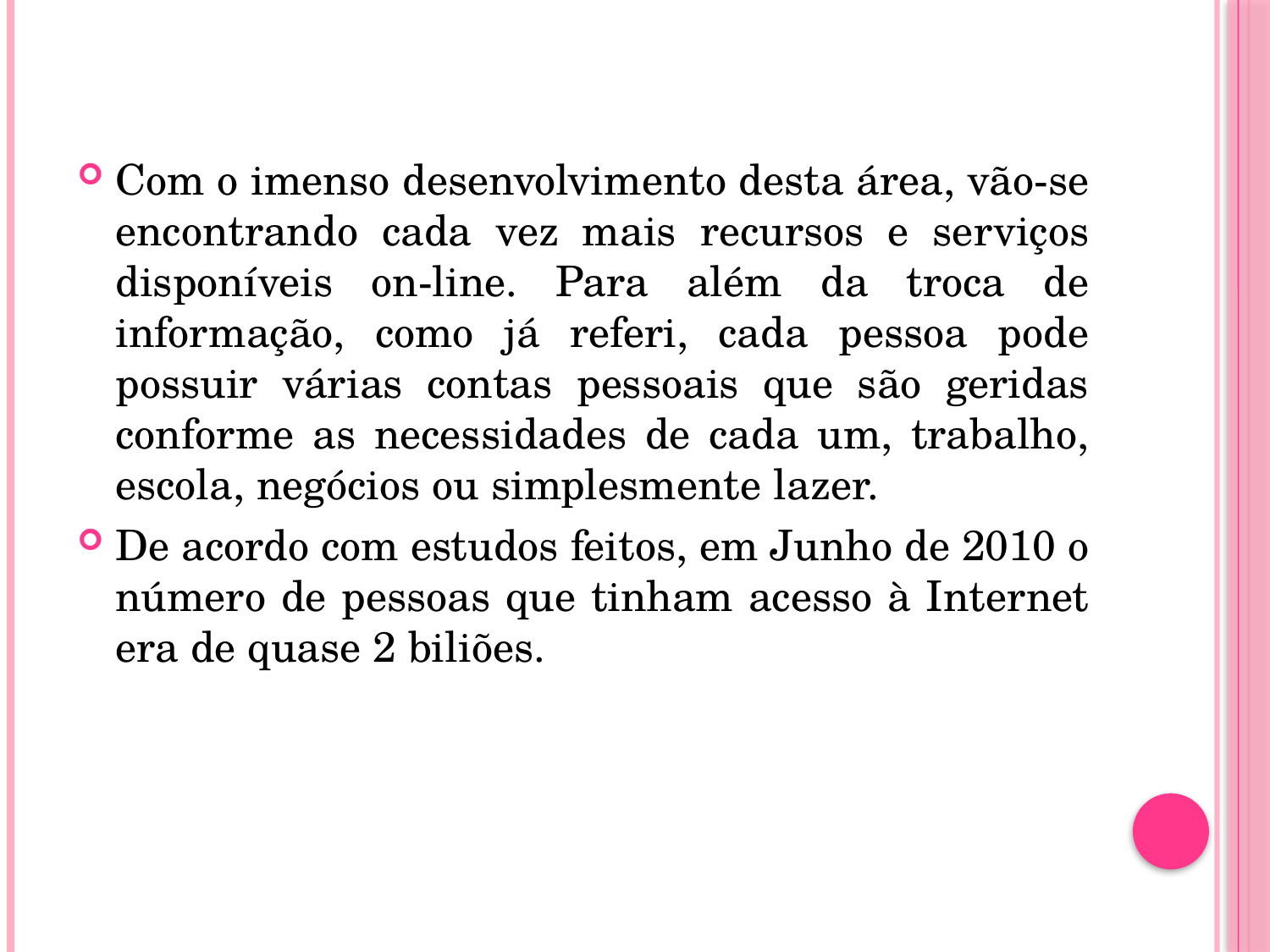

Com o imenso desenvolvimento desta área, vão-se encontrando cada vez mais recursos e serviços disponíveis on-line. Para além da troca de informação, como já referi, cada pessoa pode possuir várias contas pessoais que são geridas conforme as necessidades de cada um, trabalho, escola, negócios ou simplesmente lazer.
De acordo com estudos feitos, em Junho de 2010 o número de pessoas que tinham acesso à Internet era de quase 2 biliões.